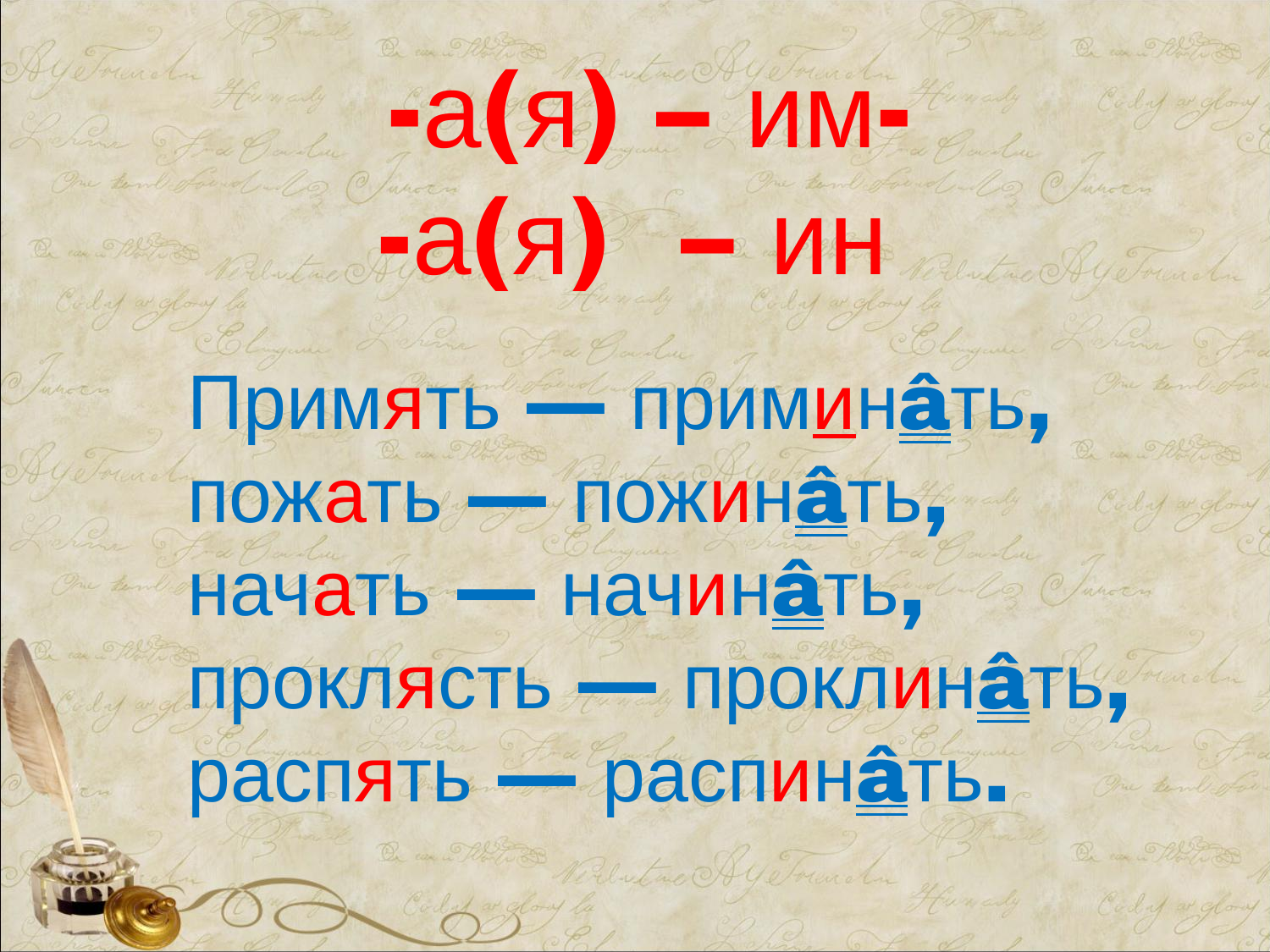

-а(я) – им-
-а(я)  – ин
Примять — приминâть,
пожать — пожинâть,
начать — начинâть,
проклясть — проклинâть,
распять — распинâть.